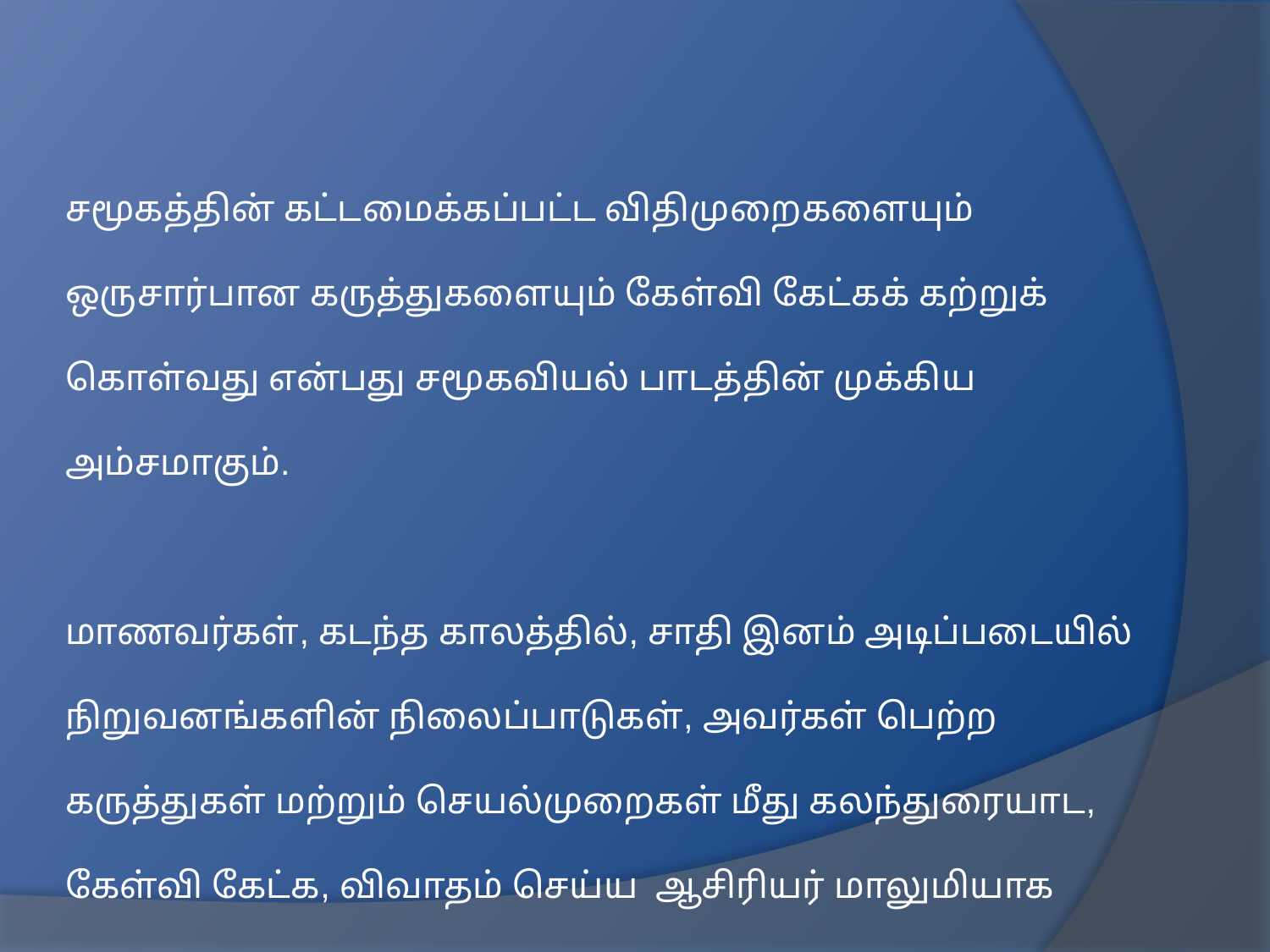

சமூகத்தின் கட்டமைக்கப்பட்ட விதிமுறைகளையும் ஒருசார்பான கருத்துகளையும் கேள்வி கேட்கக் கற்றுக் கொள்வது என்பது சமூகவியல் பாடத்தின் முக்கிய அம்சமாகும்.

மாணவர்கள், கடந்த காலத்தில், சாதி இனம் அடிப்படையில் நிறுவனங்களின் நிலைப்பாடுகள், அவர்கள் பெற்ற கருத்துகள் மற்றும் செயல்முறைகள் மீது கலந்துரையாட, கேள்வி கேட்க, விவாதம் செய்ய  ஆசிரியர் மாலுமியாக செயல்படுவது அவசியம்.